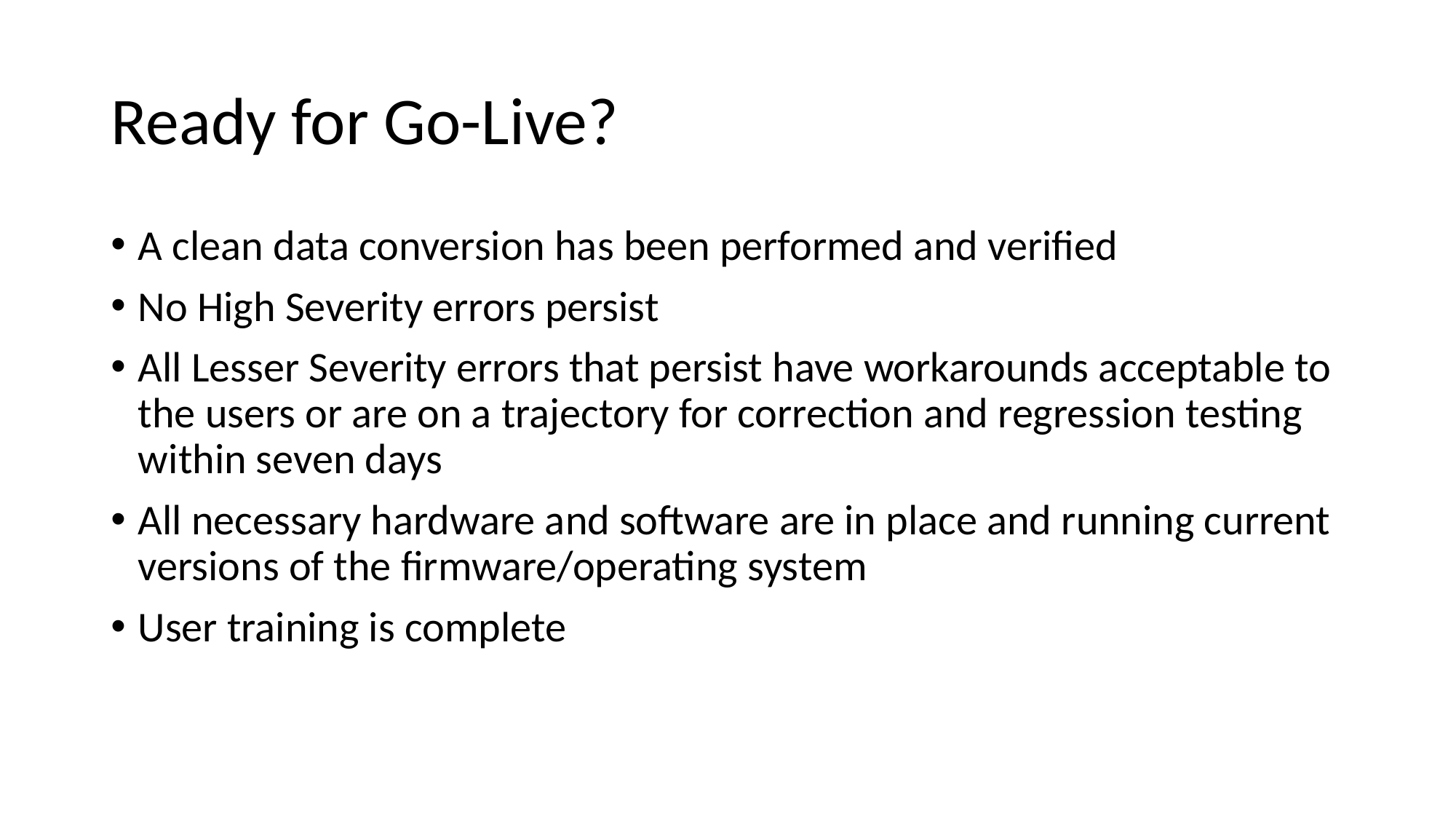

# Ready for Go-Live?
A clean data conversion has been performed and verified
No High Severity errors persist
All Lesser Severity errors that persist have workarounds acceptable to the users or are on a trajectory for correction and regression testing within seven days
All necessary hardware and software are in place and running current versions of the firmware/operating system
User training is complete